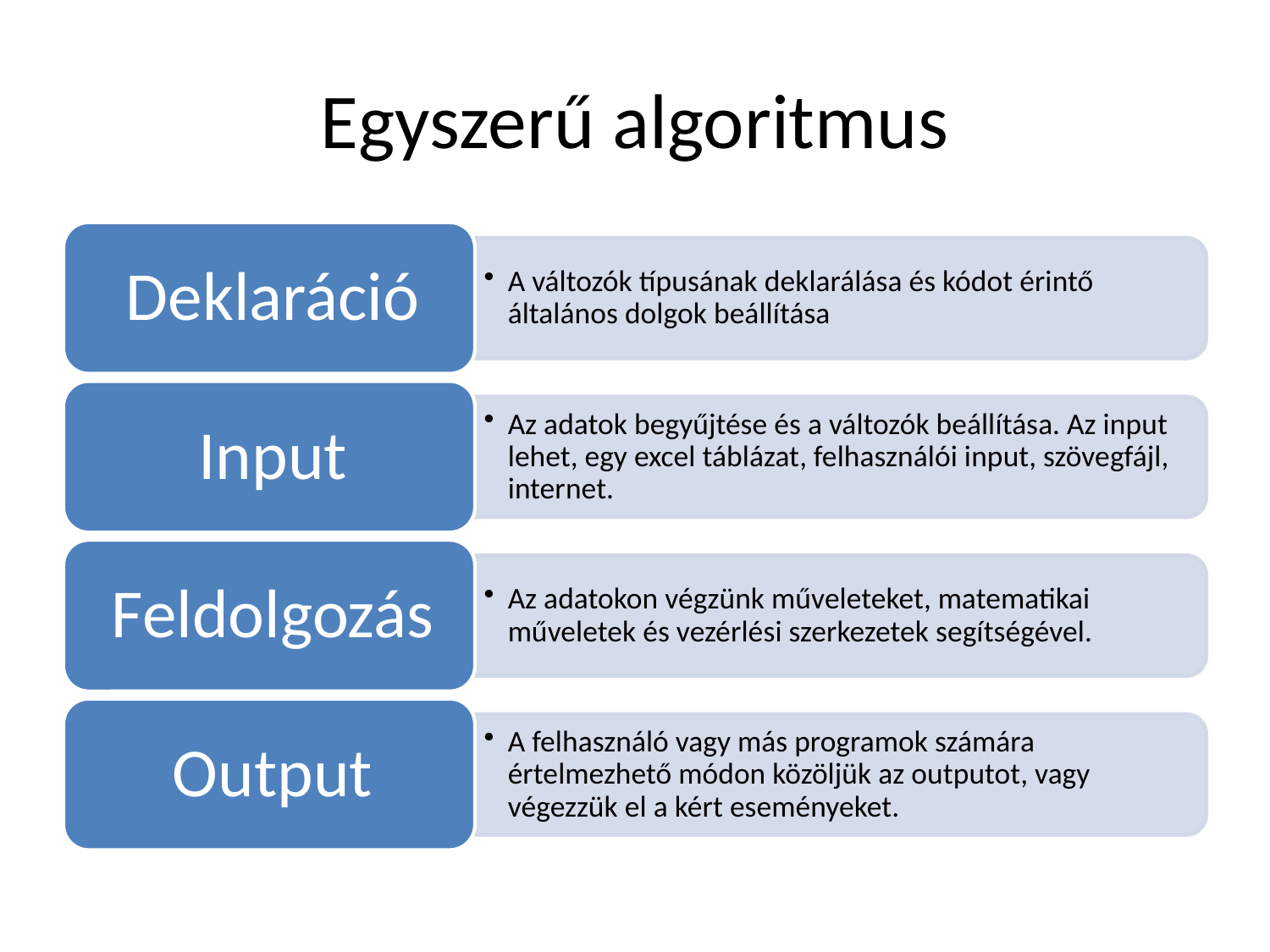

# Egyszerű algoritmus
A változók típusának deklarálása és kódot érintő általános dolgok beállítása
Deklaráció
Az adatok begyűjtése és a változók beállítása. Az input lehet, egy excel táblázat, felhasználói input, szövegfájl, internet.
Input
Az adatokon végzünk műveleteket, matematikai műveletek és vezérlési szerkezetek segítségével.
Feldolgozás
A felhasználó vagy más programok számára értelmezhető módon közöljük az outputot, vagy végezzük el a kért eseményeket.
Output